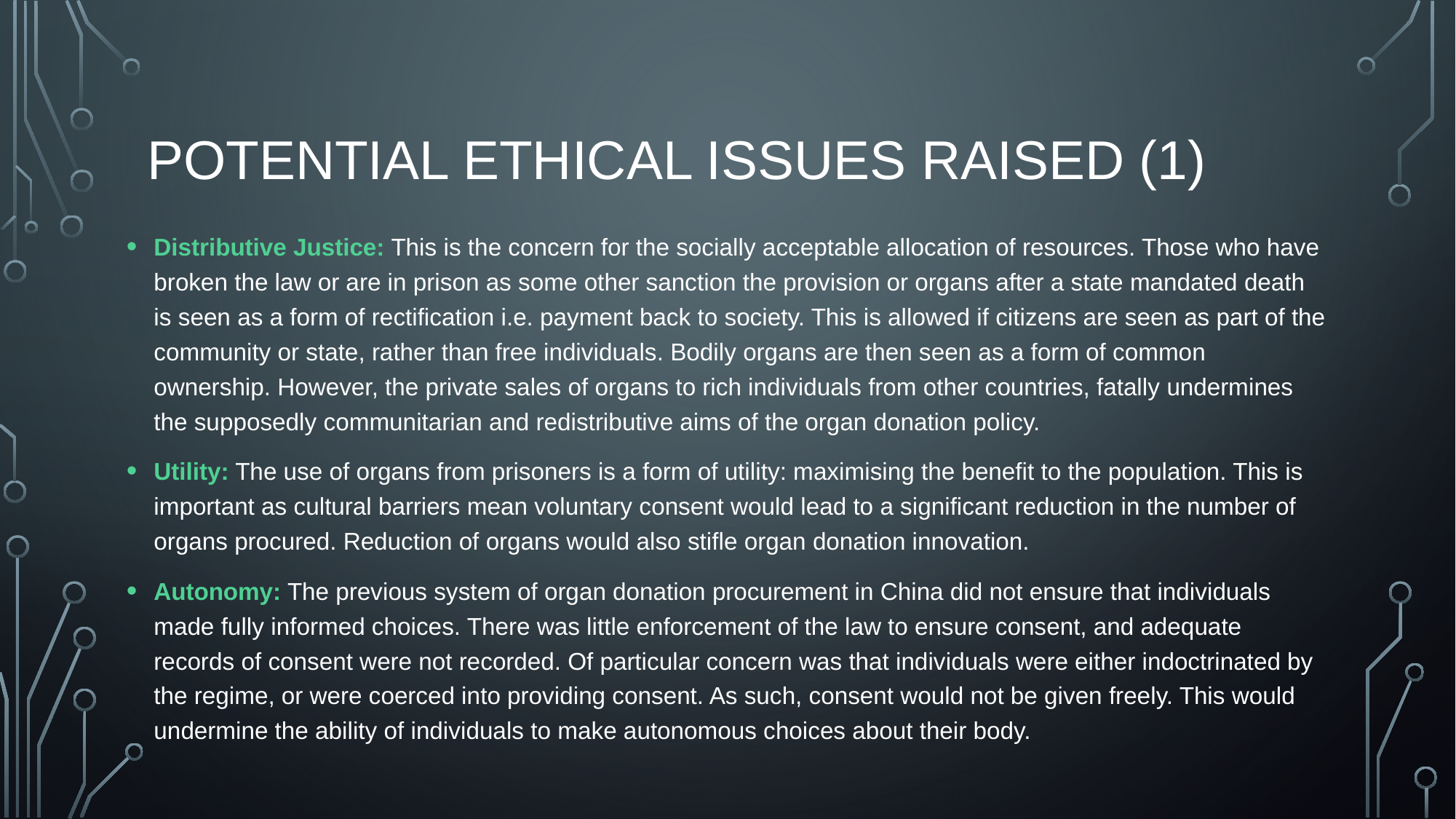

# Potential ethical issues raised (1)
Distributive Justice: This is the concern for the socially acceptable allocation of resources. Those who have broken the law or are in prison as some other sanction the provision or organs after a state mandated death is seen as a form of rectification i.e. payment back to society. This is allowed if citizens are seen as part of the community or state, rather than free individuals. Bodily organs are then seen as a form of common ownership. However, the private sales of organs to rich individuals from other countries, fatally undermines the supposedly communitarian and redistributive aims of the organ donation policy.
Utility: The use of organs from prisoners is a form of utility: maximising the benefit to the population. This is important as cultural barriers mean voluntary consent would lead to a significant reduction in the number of organs procured. Reduction of organs would also stifle organ donation innovation.
Autonomy: The previous system of organ donation procurement in China did not ensure that individuals made fully informed choices. There was little enforcement of the law to ensure consent, and adequate records of consent were not recorded. Of particular concern was that individuals were either indoctrinated by the regime, or were coerced into providing consent. As such, consent would not be given freely. This would undermine the ability of individuals to make autonomous choices about their body.